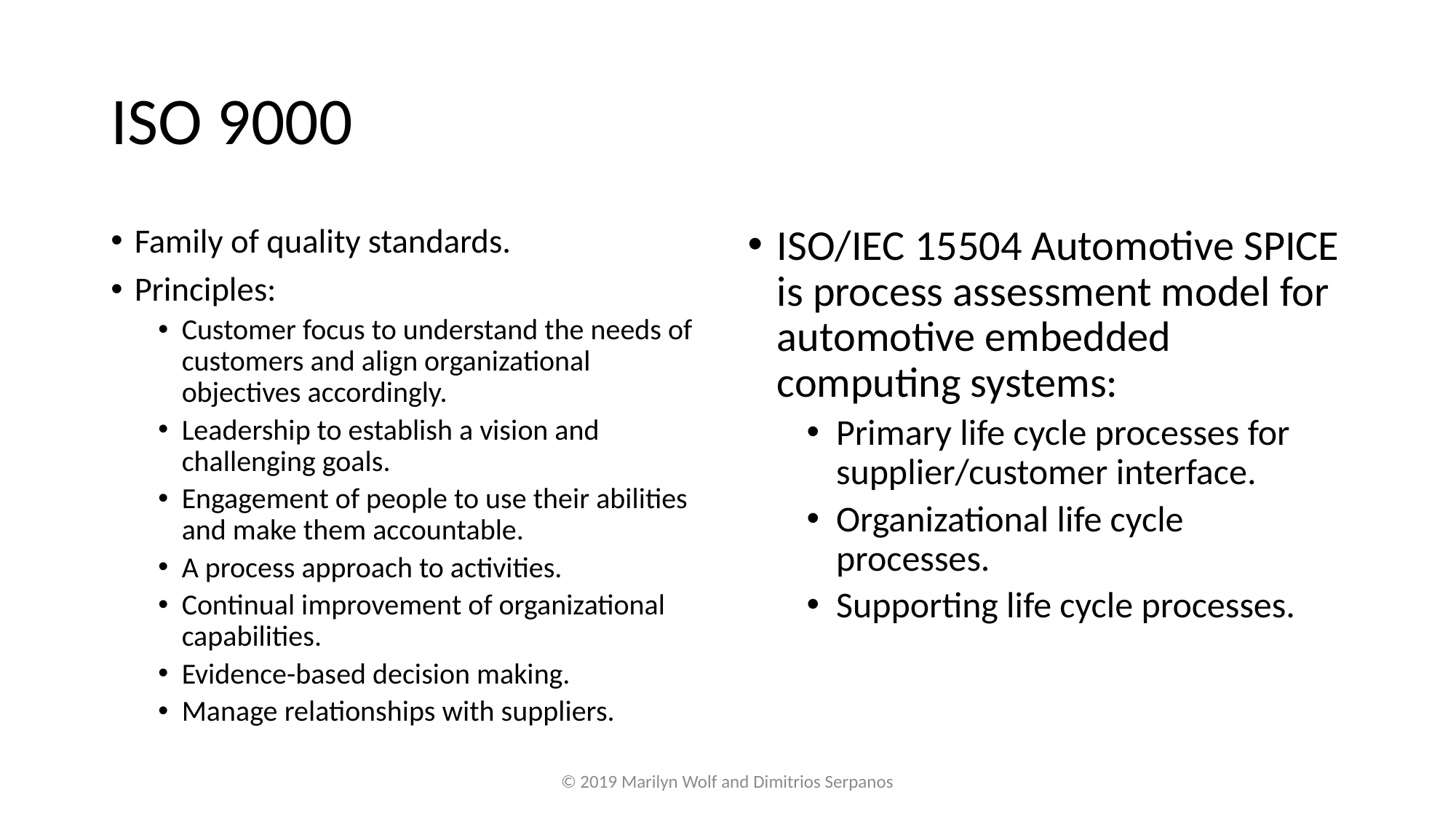

# ISO 9000
Family of quality standards.
Principles:
Customer focus to understand the needs of customers and align organizational objectives accordingly.
Leadership to establish a vision and challenging goals.
Engagement of people to use their abilities and make them accountable.
A process approach to activities.
Continual improvement of organizational capabilities.
Evidence-based decision making.
Manage relationships with suppliers.

ISO/IEC 15504 Automotive SPICE is process assessment model for automotive embedded computing systems:
Primary life cycle processes for supplier/customer interface.
Organizational life cycle processes.
Supporting life cycle processes.
© 2019 Marilyn Wolf and Dimitrios Serpanos